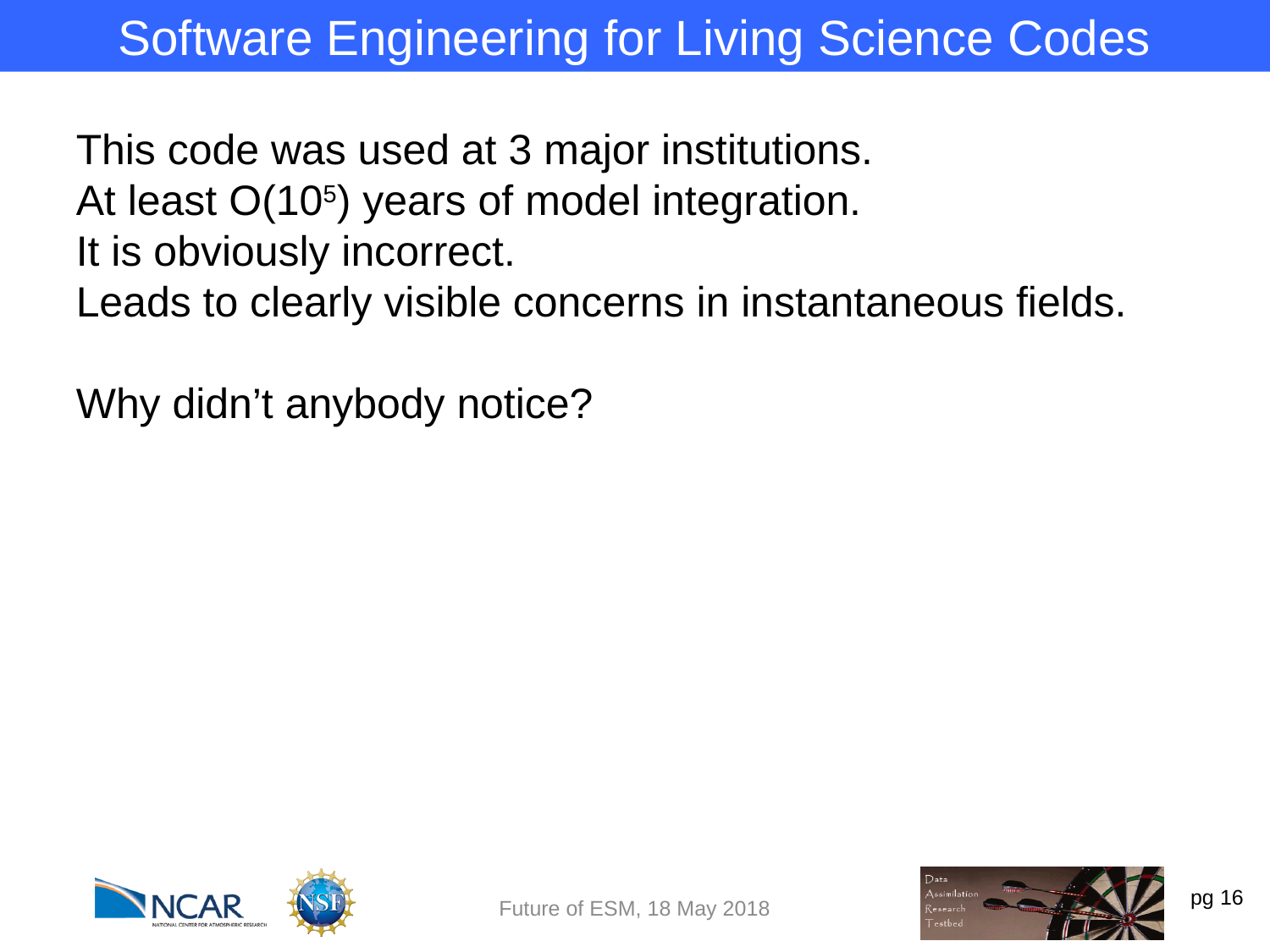

Software Engineering for Living Science Codes
This code was used at 3 major institutions.
At least O(105) years of model integration.
It is obviously incorrect.
Leads to clearly visible concerns in instantaneous fields.

Why didn’t anybody notice?
Future of ESM, 18 May 2018